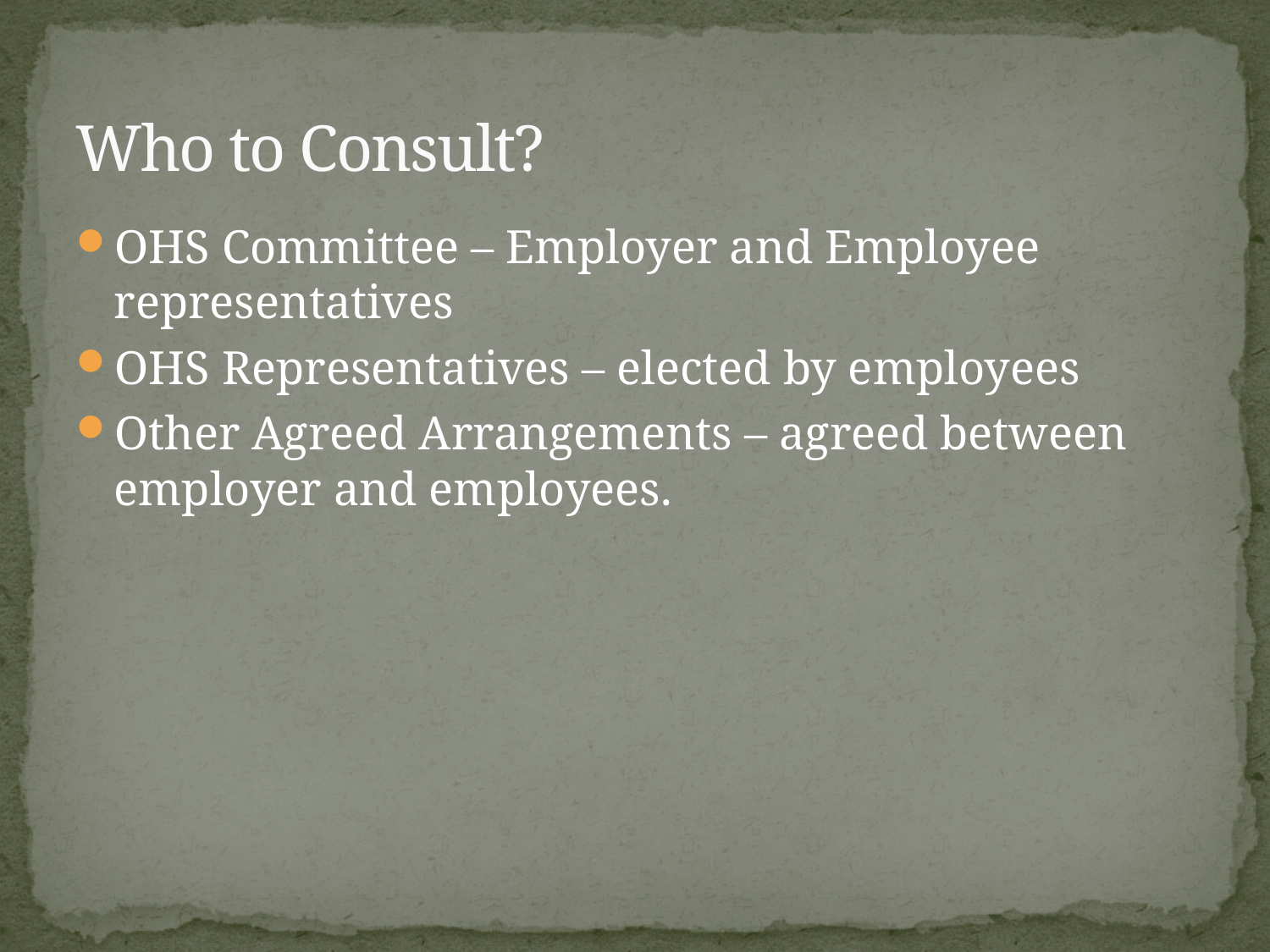

# Who to Consult?
OHS Committee – Employer and Employee representatives
OHS Representatives – elected by employees
Other Agreed Arrangements – agreed between employer and employees.